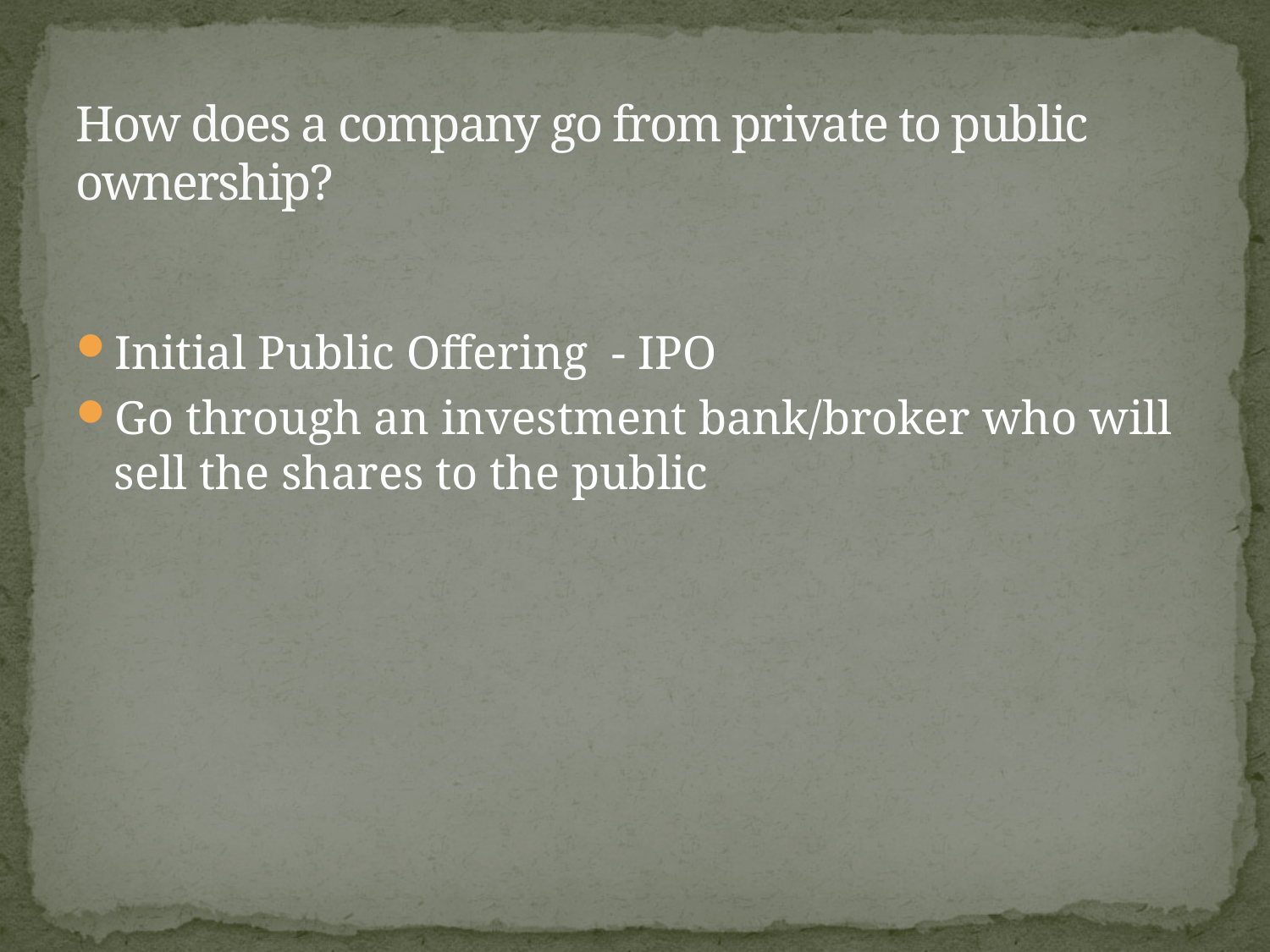

# How does a company go from private to public ownership?
Initial Public Offering  - IPO
Go through an investment bank/broker who will sell the shares to the public